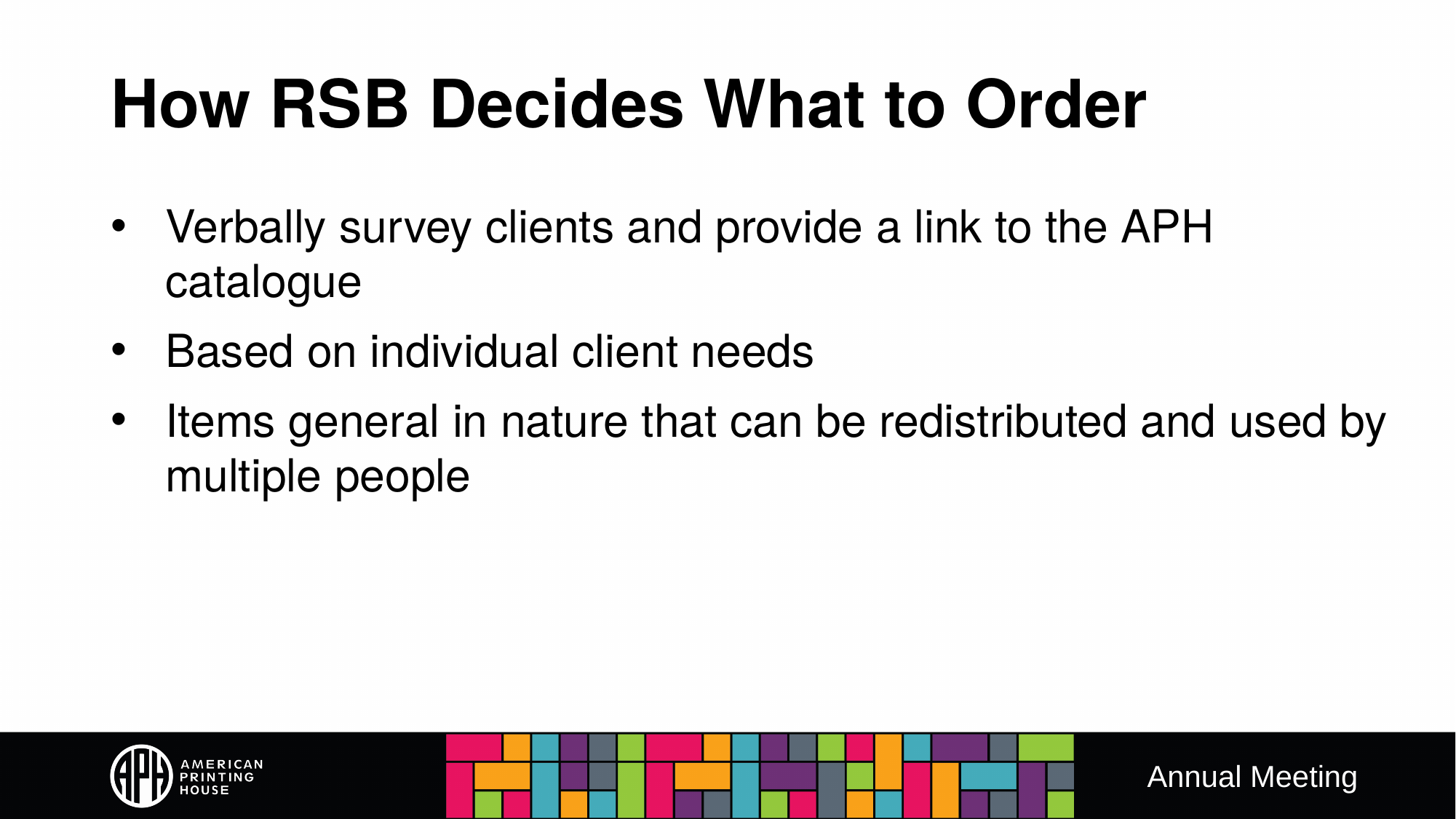

# How RSB Decides What to Order
Verbally survey clients and provide a link to the APH catalogue
Based on individual client needs
Items general in nature that can be redistributed and used by multiple people